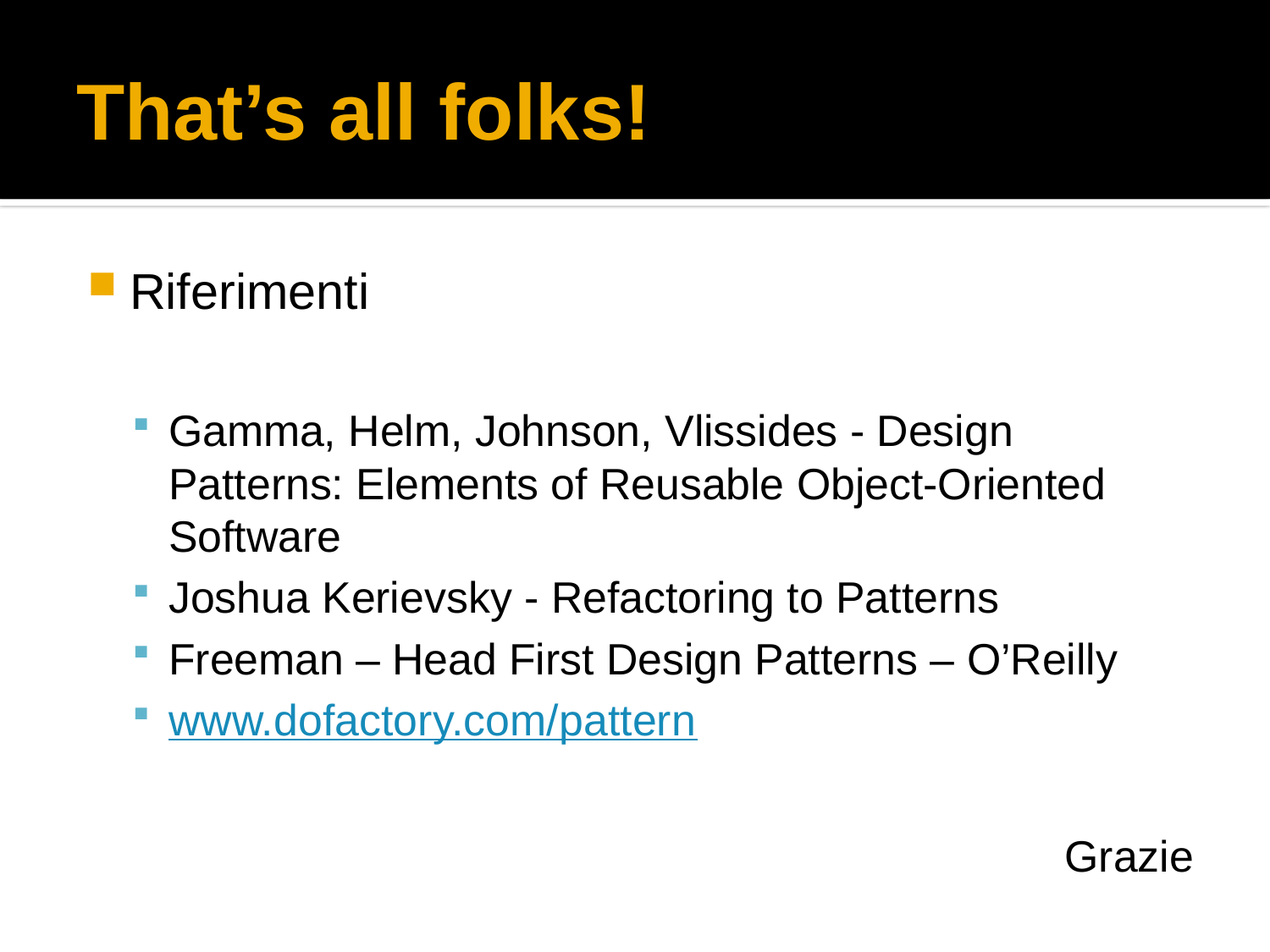

# That’s all folks!
Riferimenti

Gamma, Helm, Johnson, Vlissides - Design Patterns: Elements of Reusable Object-Oriented Software
Joshua Kerievsky - Refactoring to Patterns
Freeman – Head First Design Patterns – O’Reilly
www.dofactory.com/pattern

Grazie